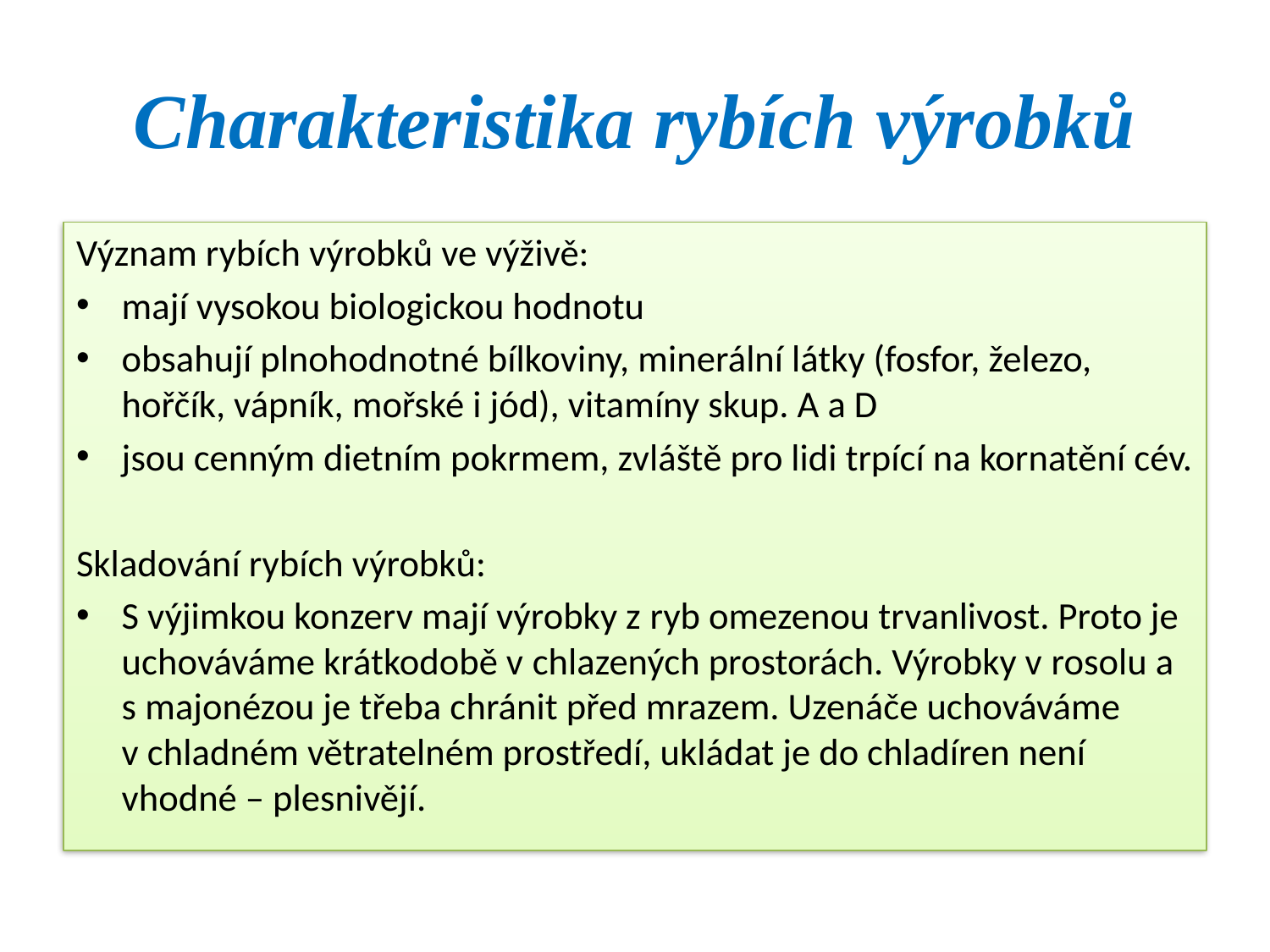

# Charakteristika rybích výrobků
Význam rybích výrobků ve výživě:
mají vysokou biologickou hodnotu
obsahují plnohodnotné bílkoviny, minerální látky (fosfor, železo, hořčík, vápník, mořské i jód), vitamíny skup. A a D
jsou cenným dietním pokrmem, zvláště pro lidi trpící na kornatění cév.

Skladování rybích výrobků:
S výjimkou konzerv mají výrobky z ryb omezenou trvanlivost. Proto je uchováváme krátkodobě v chlazených prostorách. Výrobky v rosolu a s majonézou je třeba chránit před mrazem. Uzenáče uchováváme v chladném větratelném prostředí, ukládat je do chladíren není vhodné – plesnivějí.